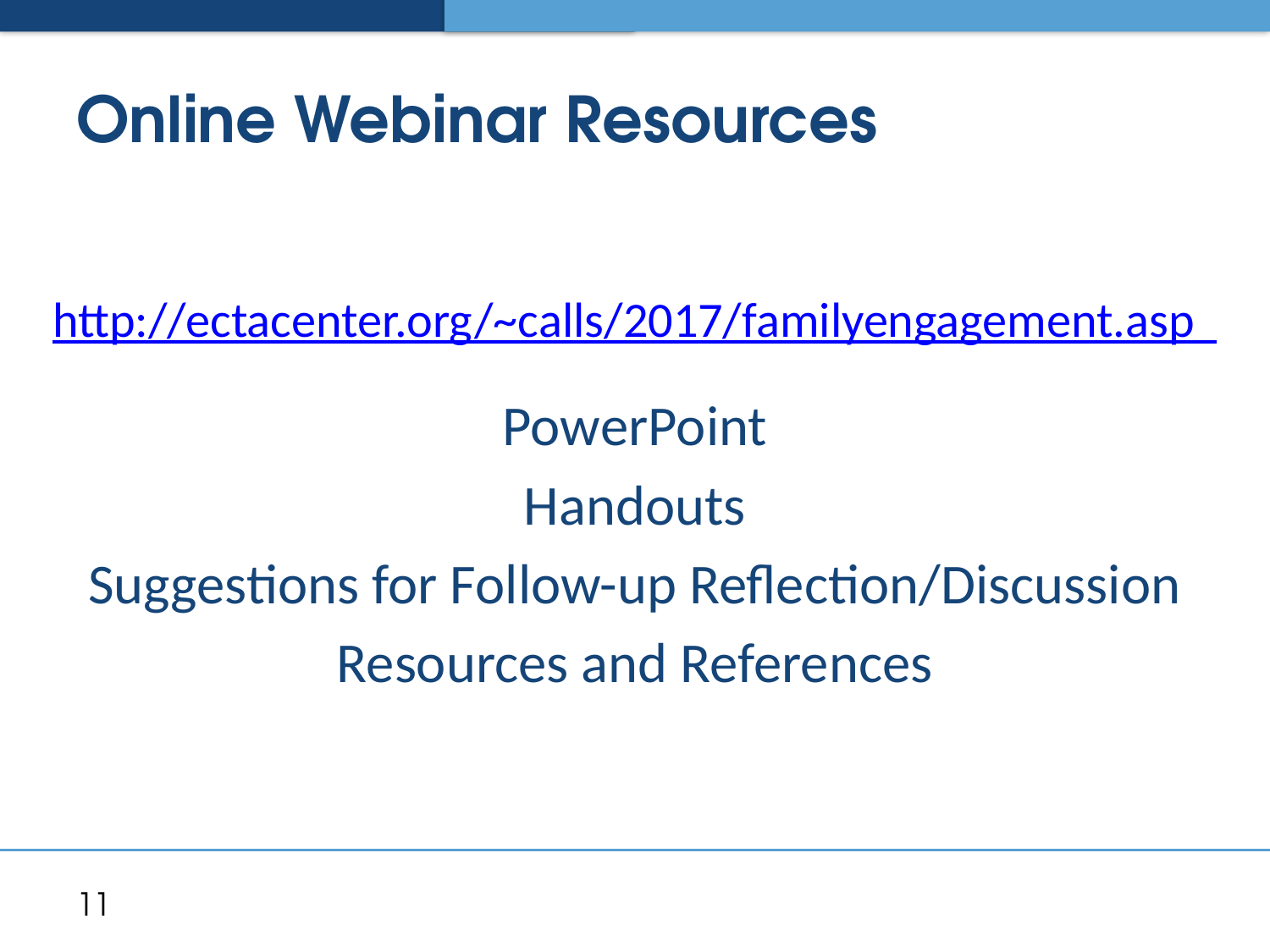

# Online Webinar Resources
http://ectacenter.org/~calls/2017/familyengagement.asp
PowerPoint
Handouts
Suggestions for Follow-up Reflection/Discussion
Resources and References
11